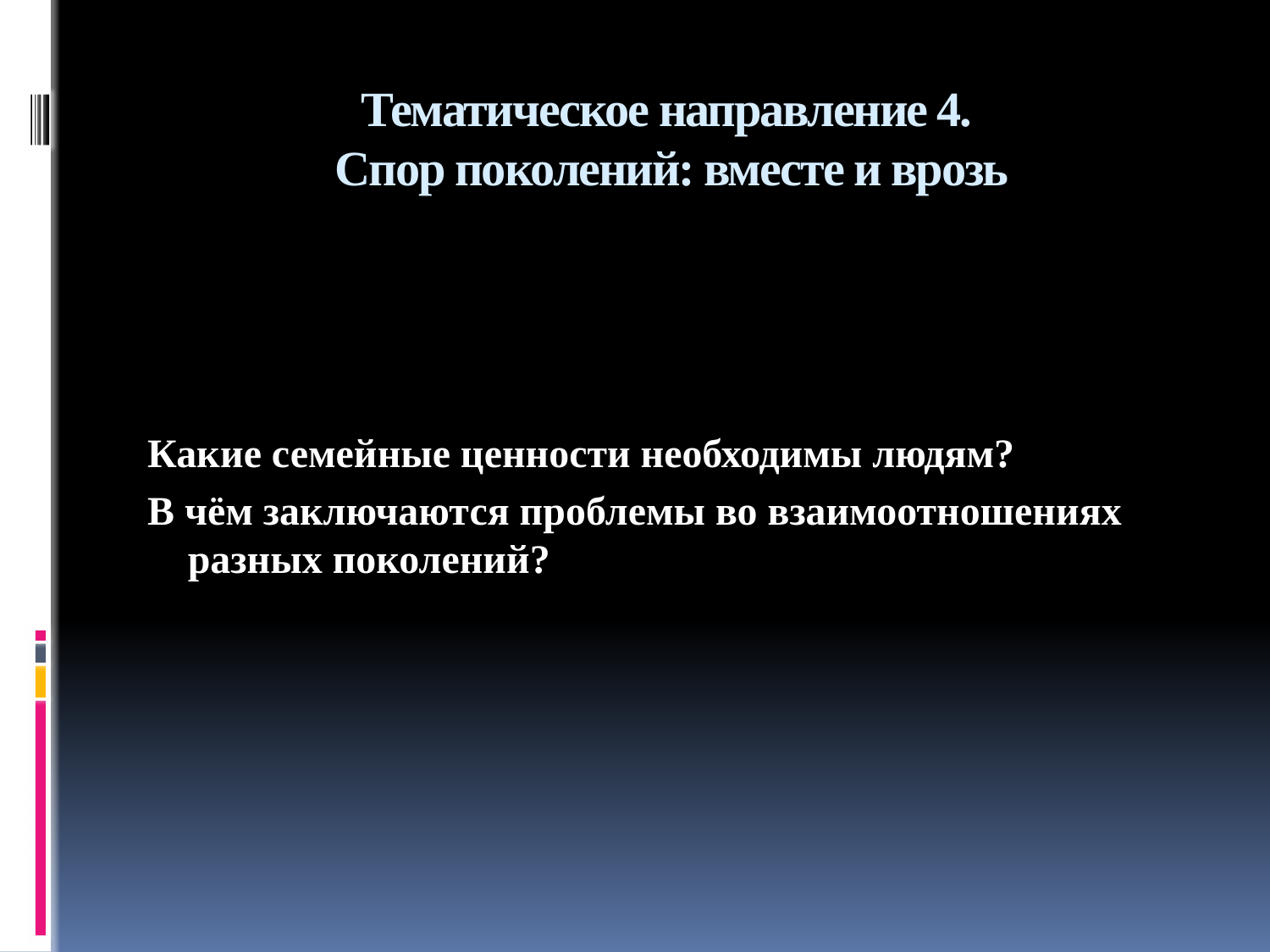

# Тематическое направление 4. Спор поколений: вместе и врозь

Какие семейные ценности необходимы людям?
В чём заключаются проблемы во взаимоотношениях разных поколений?